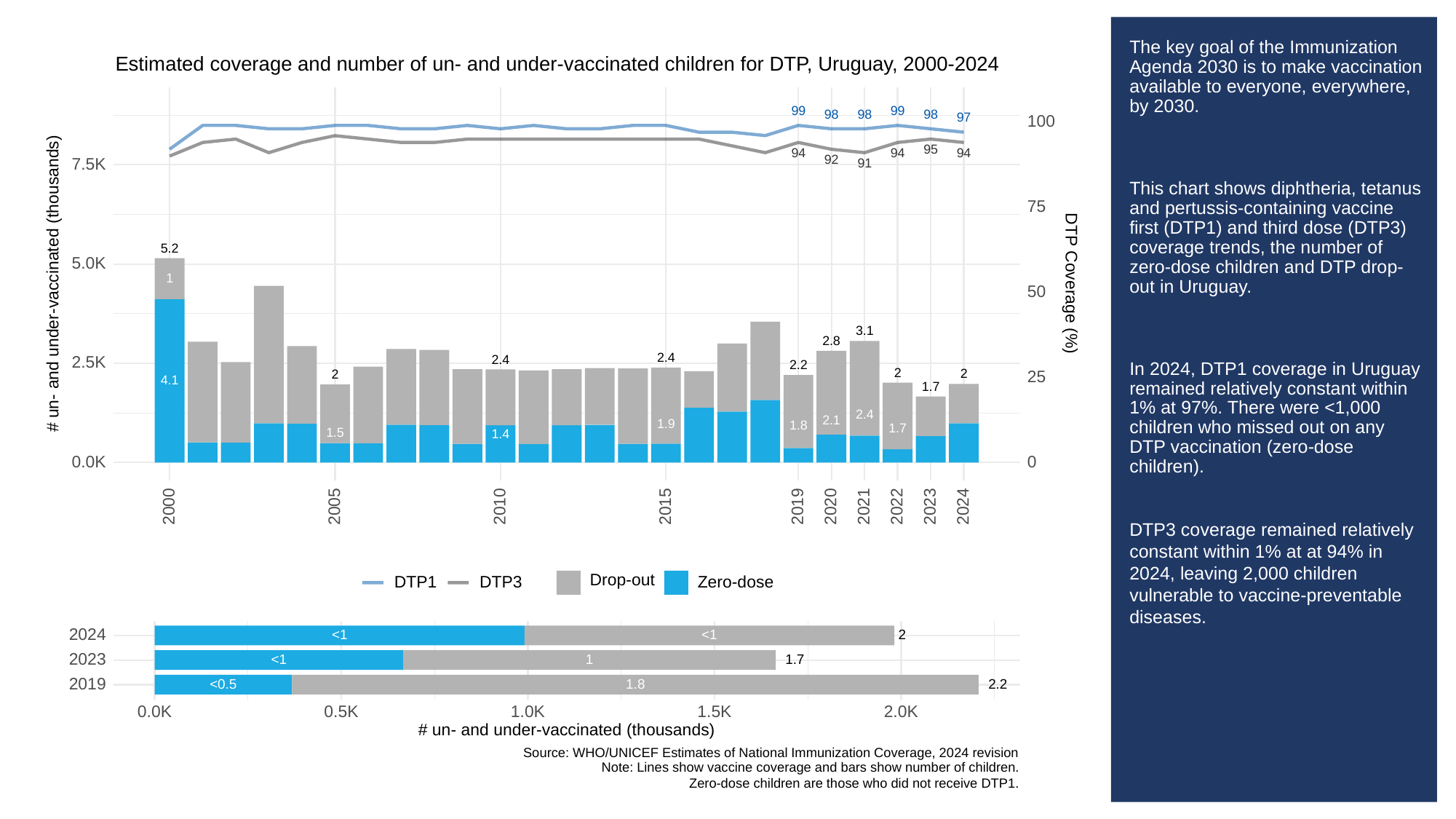

# The key goal of the Immunization Agenda 2030 is to make vaccination available to everyone, everywhere, by 2030.

This chart shows diphtheria, tetanus and pertussis-containing vaccine first (DTP1) and third dose (DTP3) coverage trends, the number of zero-dose children and DTP drop-out in Uruguay.

In 2024, DTP1 coverage in Uruguay remained relatively constant within 1% at 97%. There were <1,000 children who missed out on any DTP vaccination (zero-dose children).

DTP3 coverage remained relatively constant within 1% at at 94% in 2024, leaving 2,000 children vulnerable to vaccine-preventable diseases.

Estimated coverage and number of un- and under-vaccinated children for DTP, Uruguay, 2000-2024

99
99
98
98
98
97

100

95
94
94
94
92
7.5K
91

75

5.2
5.0K

1
# un- and under-vaccinated (thousands)
DTP Coverage (%)

50

3.1
2.8

2.4
2.4
2.5K
2.2

2

2

2

25

4.1
1.7

2.4

2.1
1.9
1.8

1.7

1.5
1.4

0.0K
0

2023
2000
2005
2010
2015
2019
2020
2021
2022
2024

Drop-out
DTP3
Zero-dose
DTP1

2024
<1
<1
2

2023
<1
1
1.7

2019
<0.5
1.8
2.2

0.0K
0.5K
1.0K
1.5K
2.0K
# un- and under-vaccinated (thousands)
Source: WHO/UNICEF Estimates of National Immunization Coverage, 2024 revision
Note: Lines show vaccine coverage and bars show number of children.
Zero-dose children are those who did not receive DTP1.